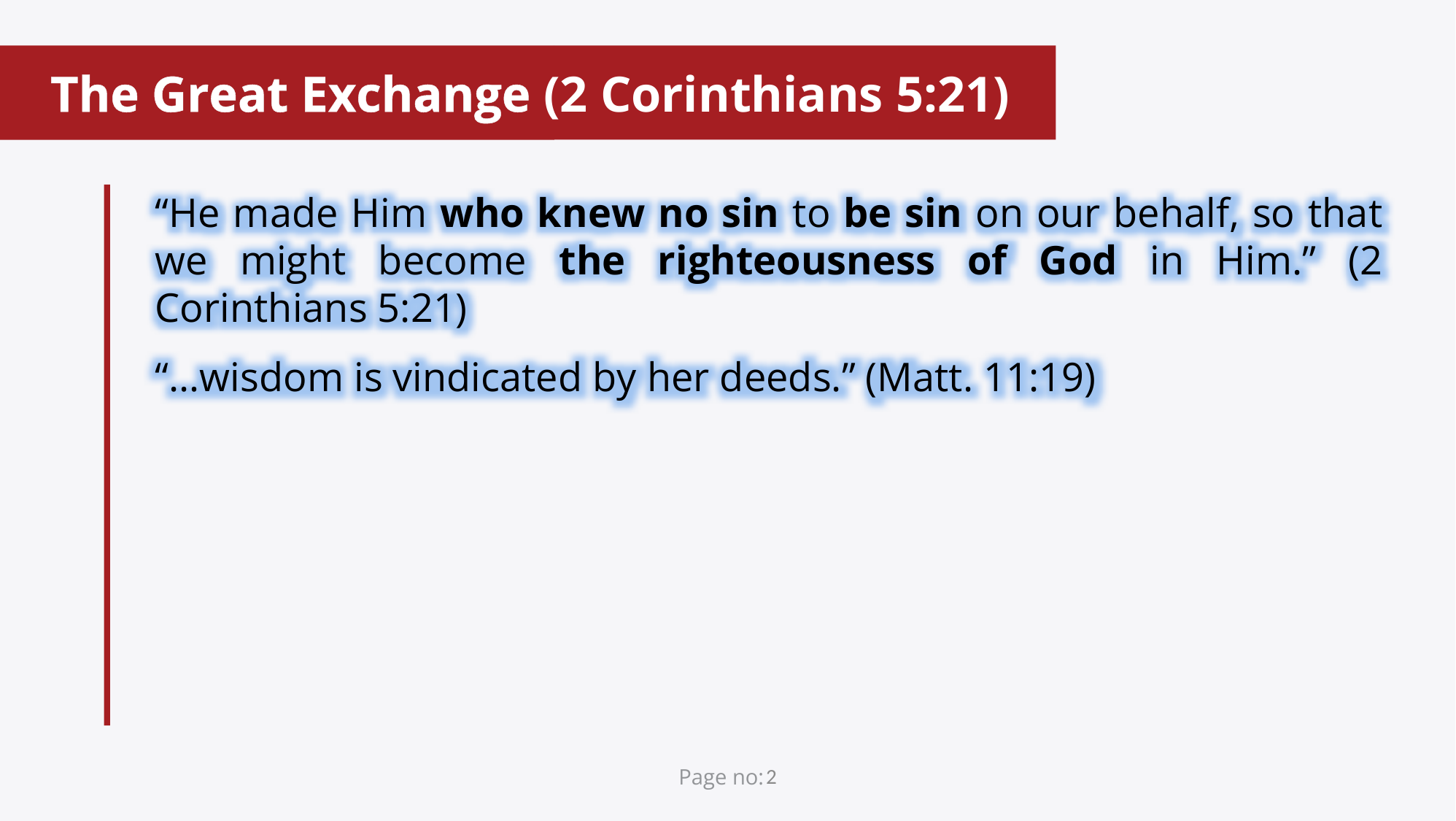

The Great Exchange (2 Corinthians 5:21)
“He made Him who knew no sin to be sin on our behalf, so that we might become the righteousness of God in Him.” (2 Corinthians 5:21)
“…wisdom is vindicated by her deeds.” (Matt. 11:19)